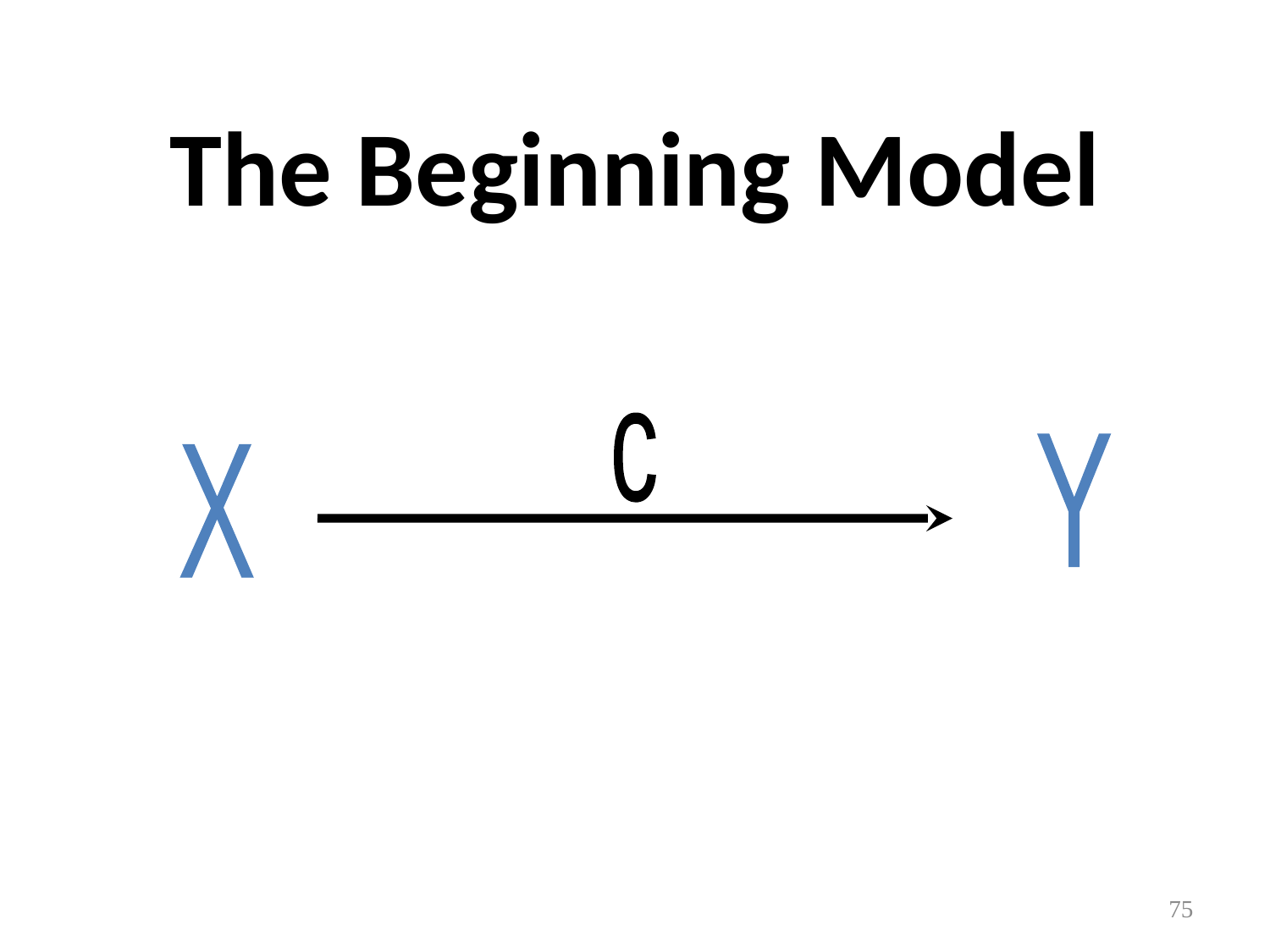

# The Beginning Model
c
Y
X

75